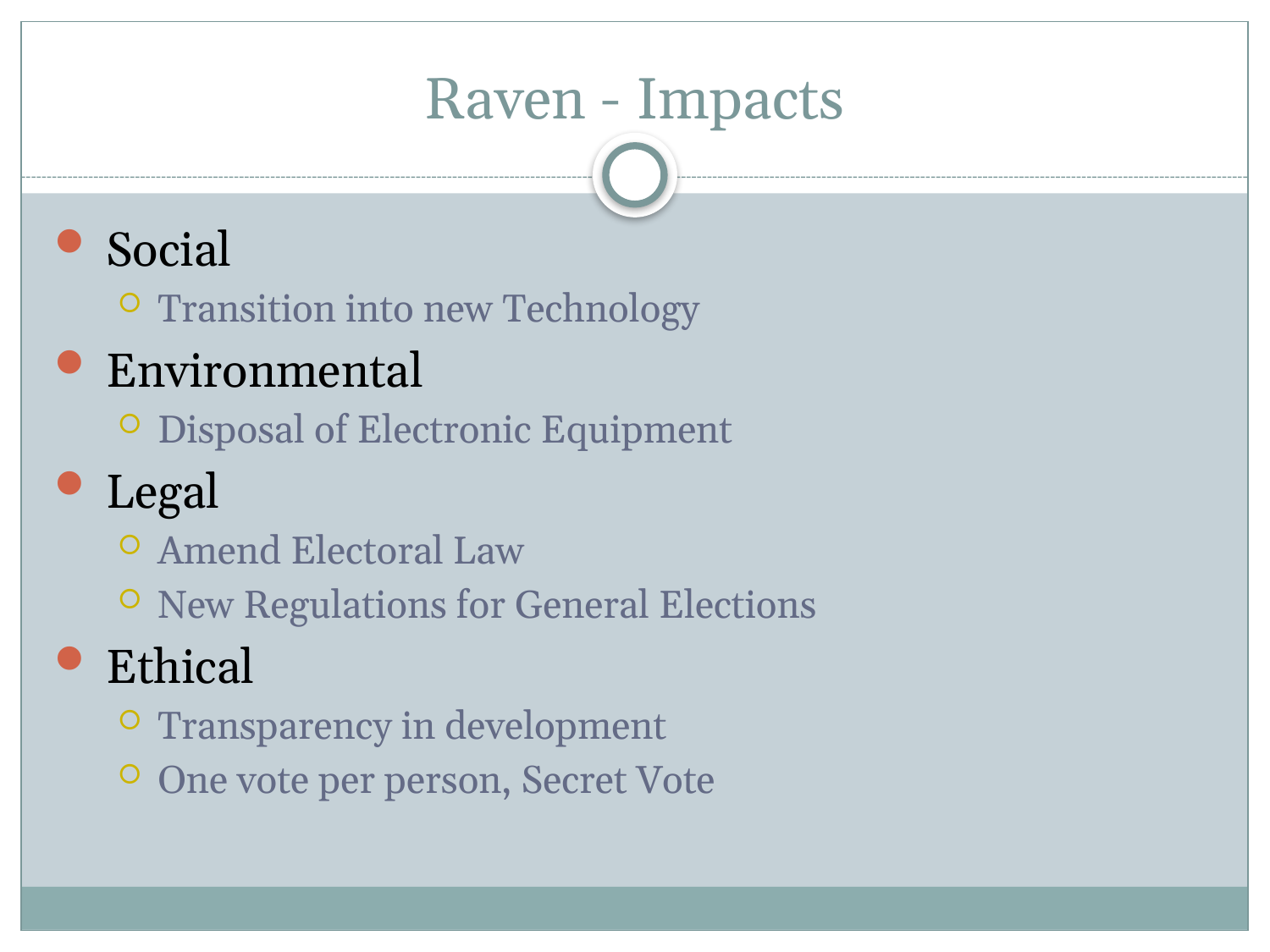

# Raven - Impacts
 Social
Transition into new Technology
 Environmental
Disposal of Electronic Equipment
 Legal
Amend Electoral Law
New Regulations for General Elections
 Ethical
Transparency in development
One vote per person, Secret Vote